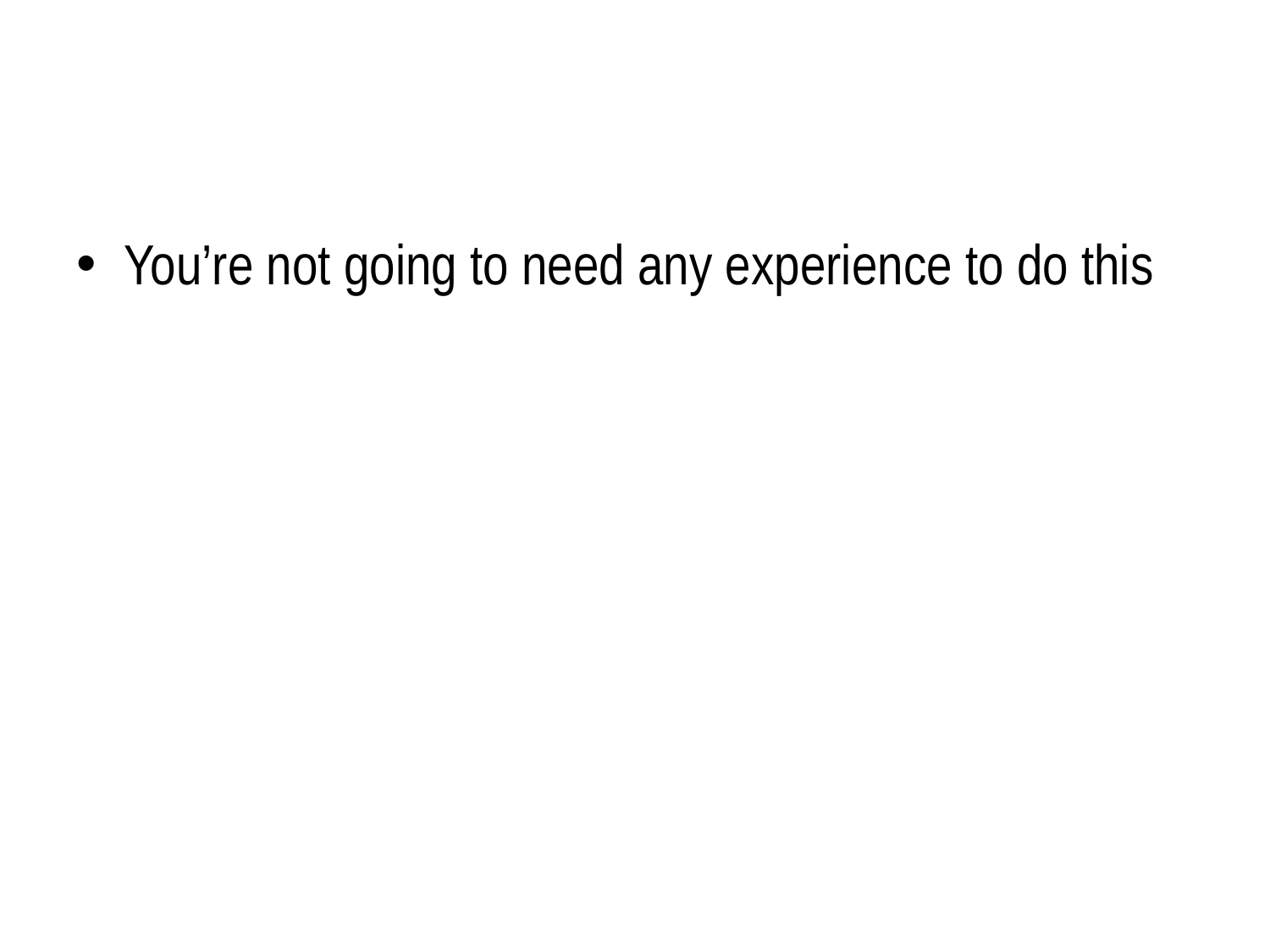

You’re not going to need any experience to do this